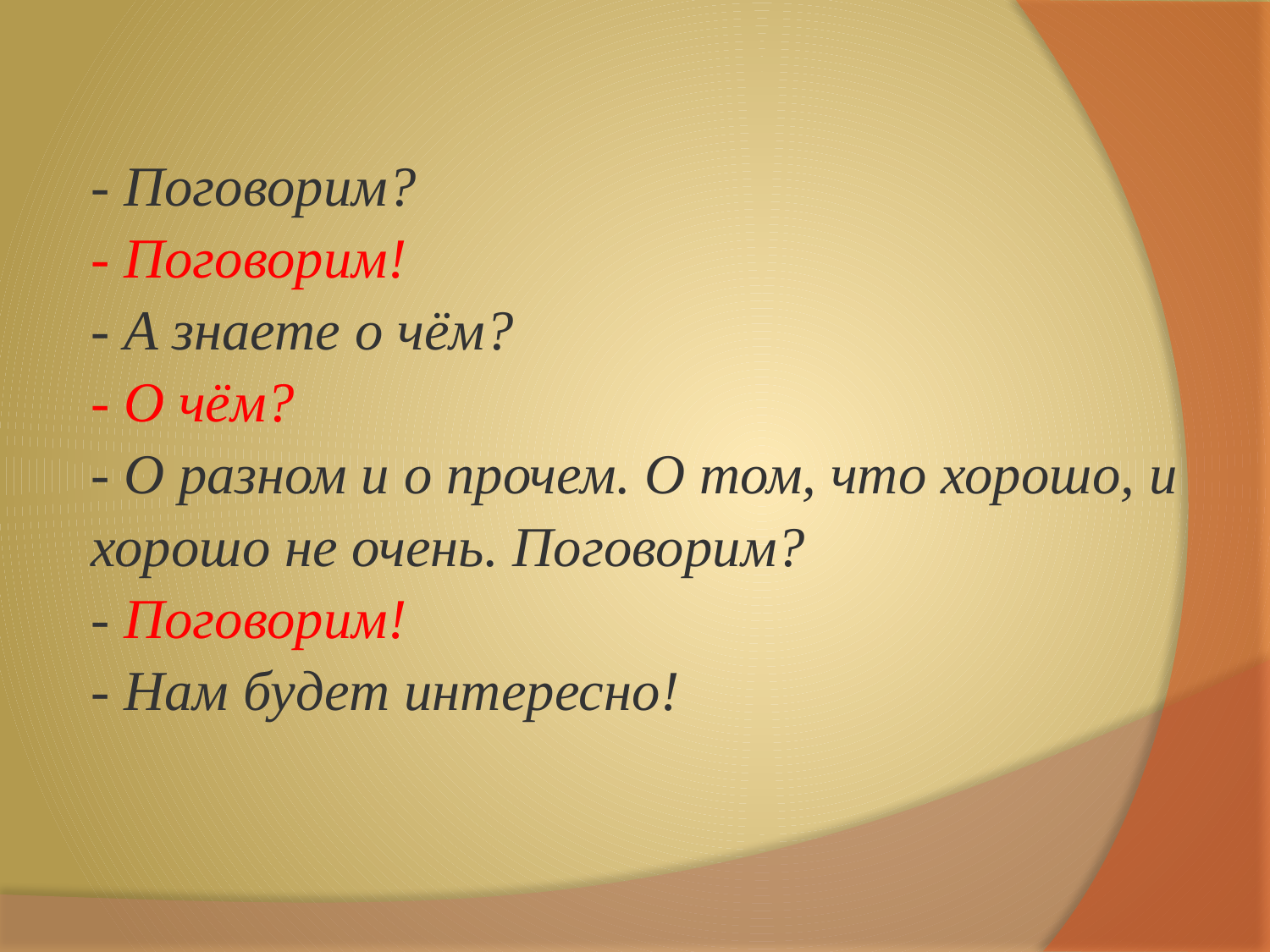

| - Поговорим? - Поговорим! - А знаете о чём? - О чём? - О разном и о прочем. О том, что хорошо, и хорошо не очень. Поговорим? - Поговорим! - Нам будет интересно! |
| --- |